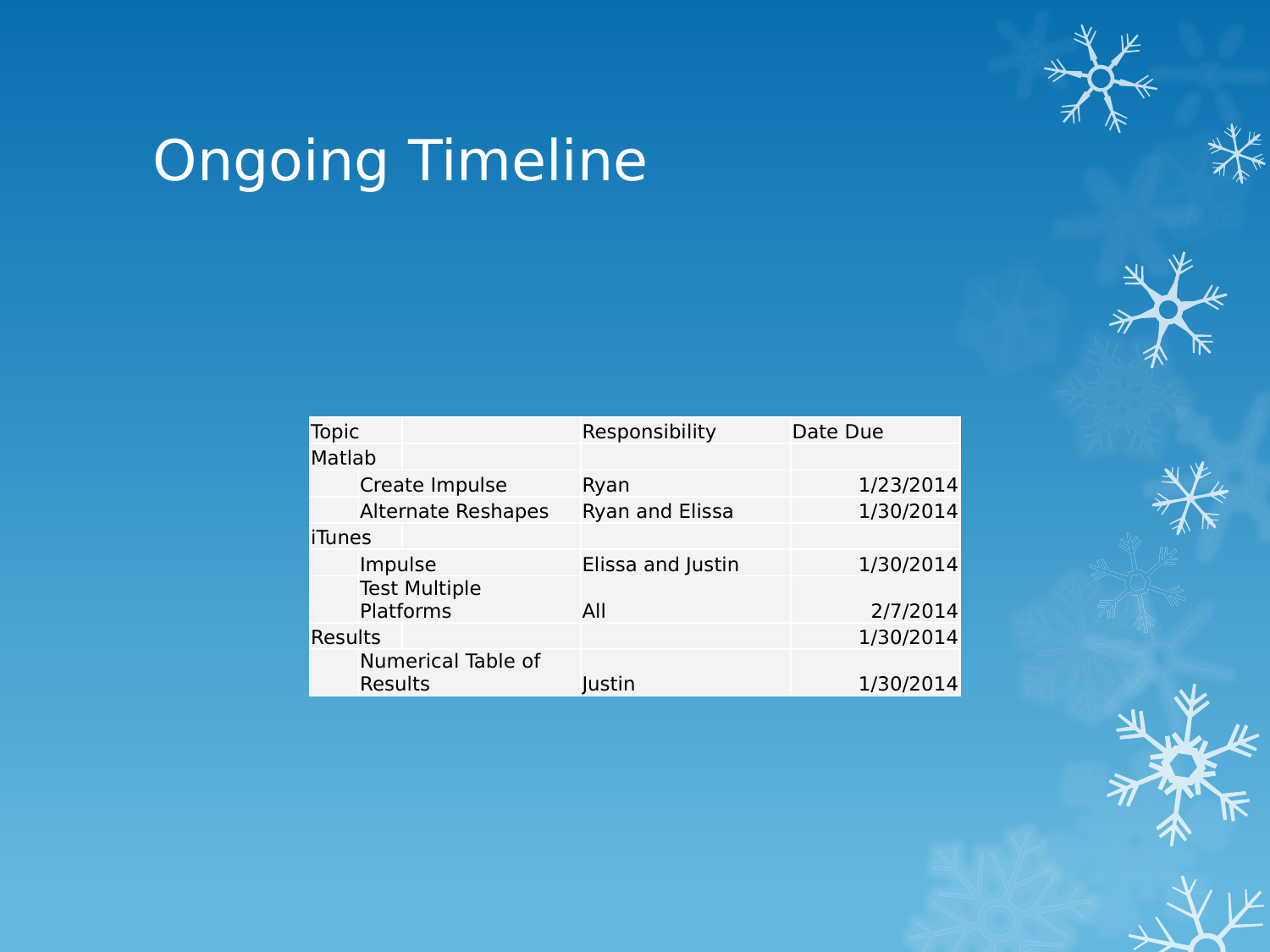

# Ongoing Timeline
| Topic |  |  | Responsibility | Date Due |
| --- | --- | --- | --- | --- |
| Matlab |  |  |  |  |
|  | Create Impulse |  | Ryan | 1/23/2014 |
|  | Alternate Reshapes |  | Ryan and Elissa | 1/30/2014 |
| iTunes |  |  |  |  |
|  | Impulse |  | Elissa and Justin | 1/30/2014 |
|  | Test Multiple Platforms |  | All | 2/7/2014 |
| Results |  |  |  | 1/30/2014 |
|  | Numerical Table of Results |  | Justin | 1/30/2014 |